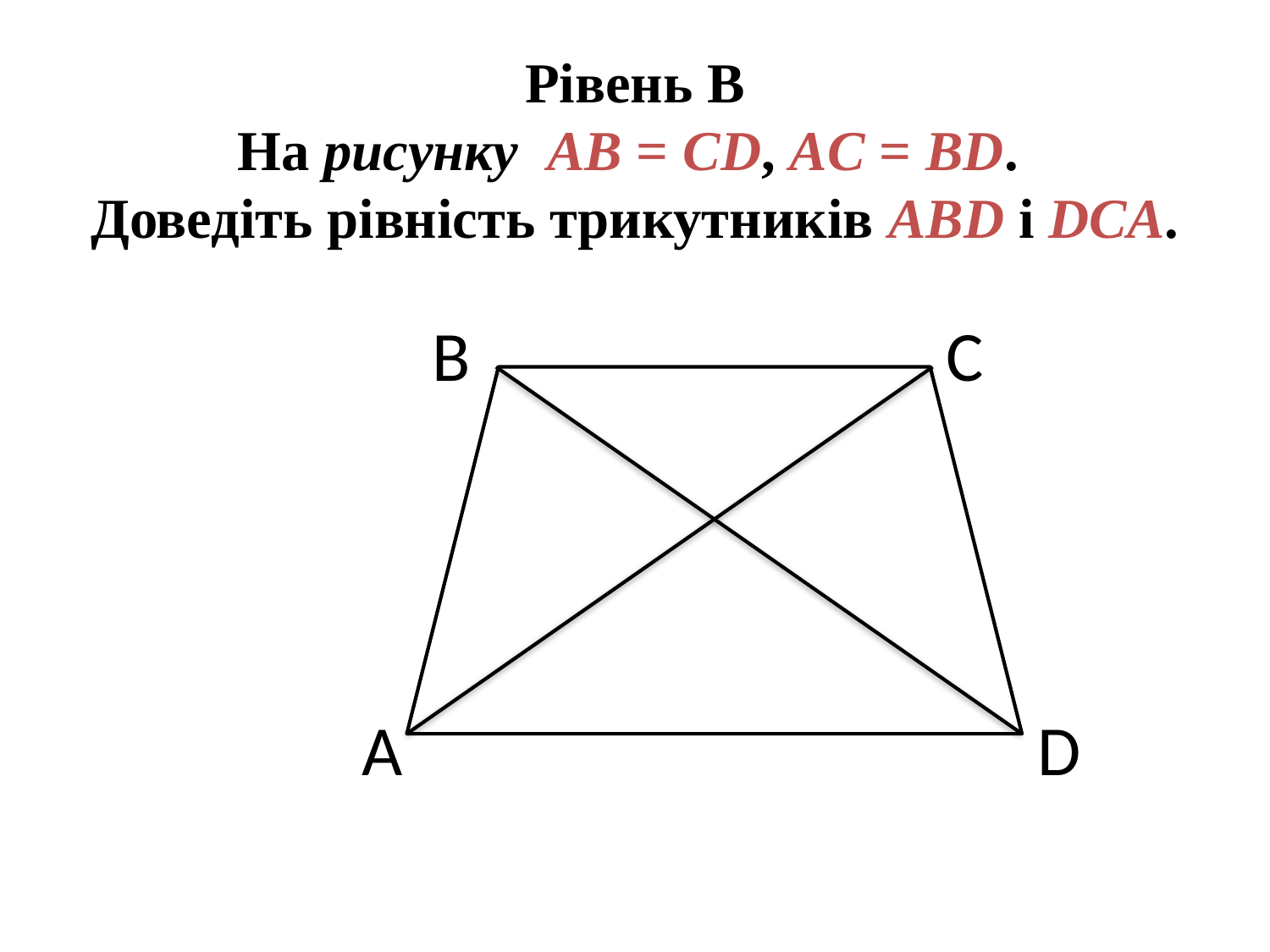

# Рівень В На рисунку  AB = CD, AC = BD. Доведіть рівність трикутників ABD і DCA.

                            B                              C

                  A                                        D